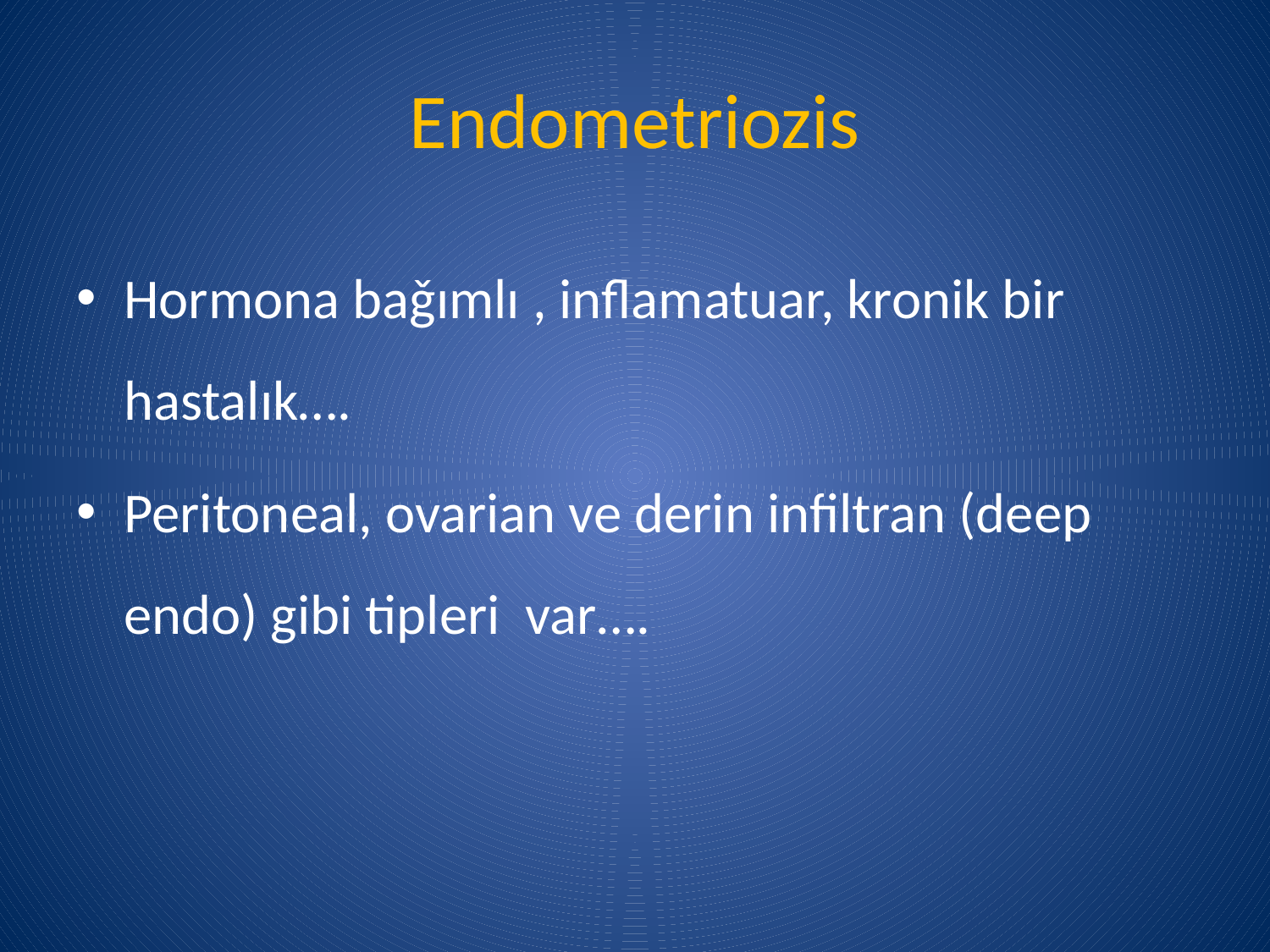

# Endometriozis
Hormona baǧımlı , inflamatuar, kronik bir hastalık….
Peritoneal, ovarian ve derin infiltran (deep endo) gibi tipleri  var….